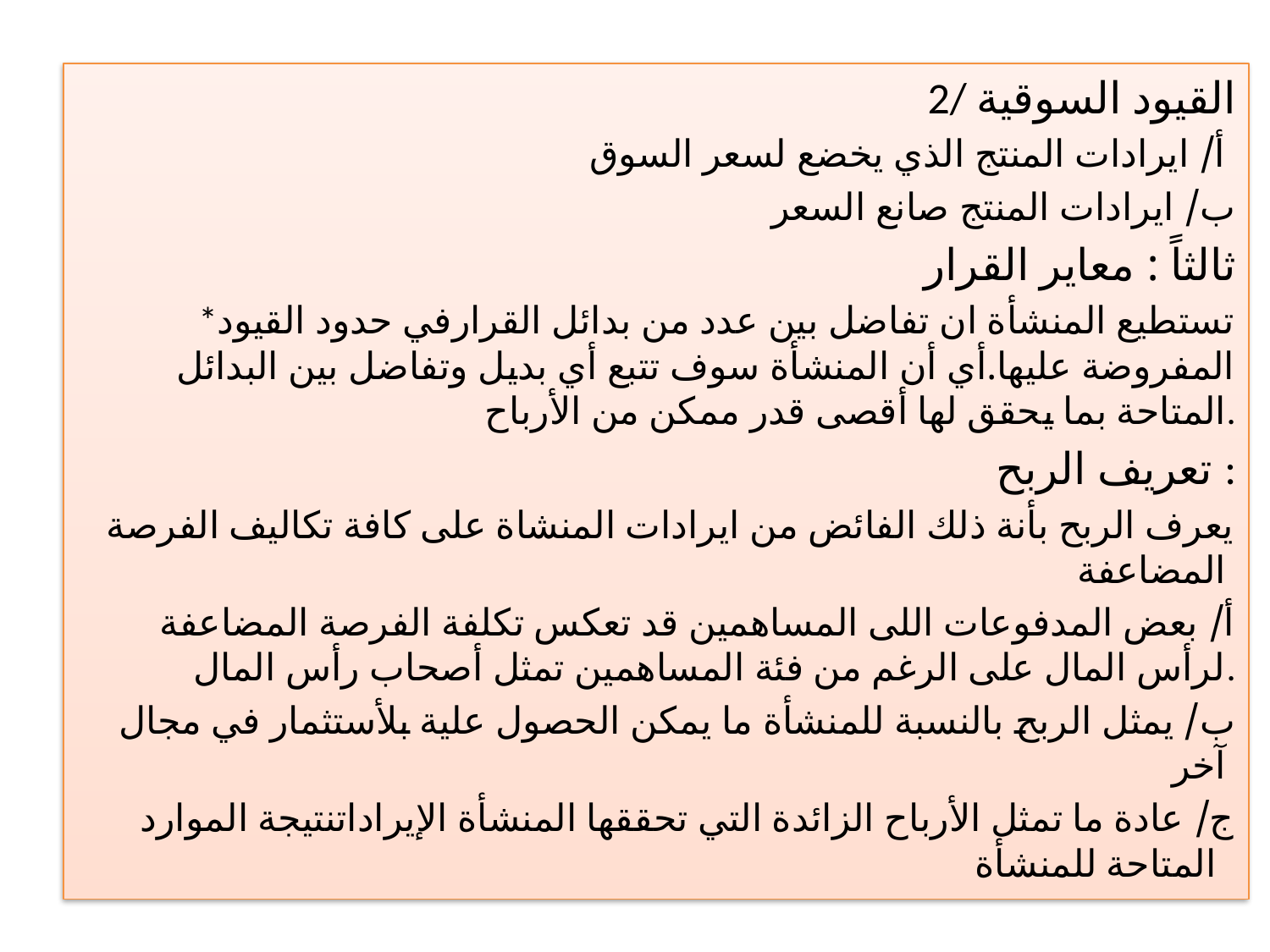

2/ القيود السوقية
أ/ ايرادات المنتج الذي يخضع لسعر السوق
ب/ ايرادات المنتج صانع السعر
ثالثاً : معاير القرار
*تستطيع المنشأة ان تفاضل بين عدد من بدائل القرارفي حدود القيود المفروضة عليها.أي أن المنشأة سوف تتبع أي بديل وتفاضل بين البدائل المتاحة بما يحقق لها أقصى قدر ممكن من الأرباح.
تعريف الربح :
يعرف الربح بأنة ذلك الفائض من ايرادات المنشاة على كافة تكاليف الفرصة المضاعفة
أ/ بعض المدفوعات اللى المساهمين قد تعكس تكلفة الفرصة المضاعفة لرأس المال على الرغم من فئة المساهمين تمثل أصحاب رأس المال.
ب/ يمثل الربح بالنسبة للمنشأة ما يمكن الحصول علية بلأستثمار في مجال آخر
ج/ عادة ما تمثل الأرباح الزائدة التي تحققها المنشأة الإيراداتنتيجة الموارد المتاحة للمنشأة